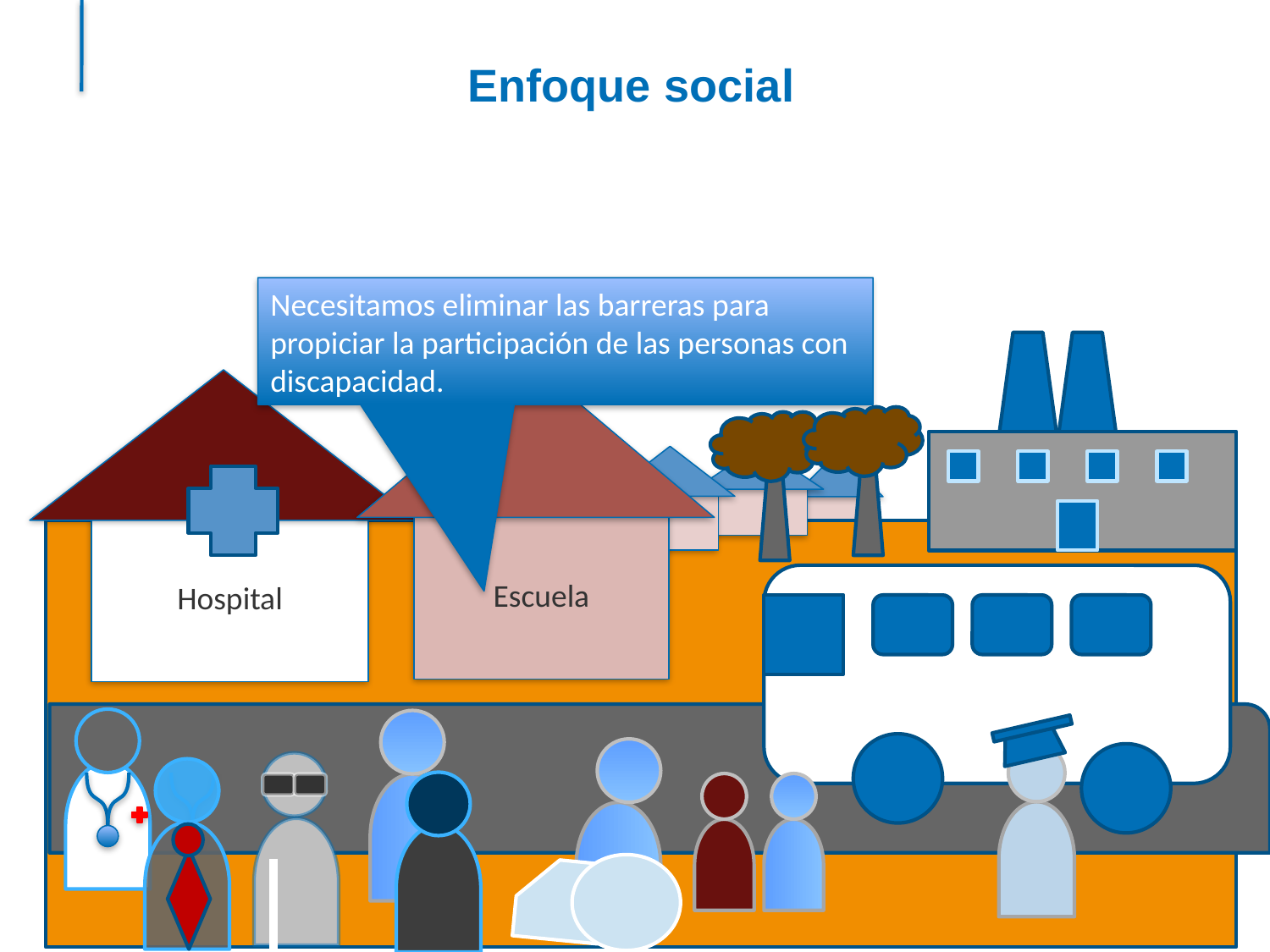

# Enfoque social
Necesitamos eliminar las barreras para propiciar la participación de las personas con discapacidad.

Escuela

Hospital